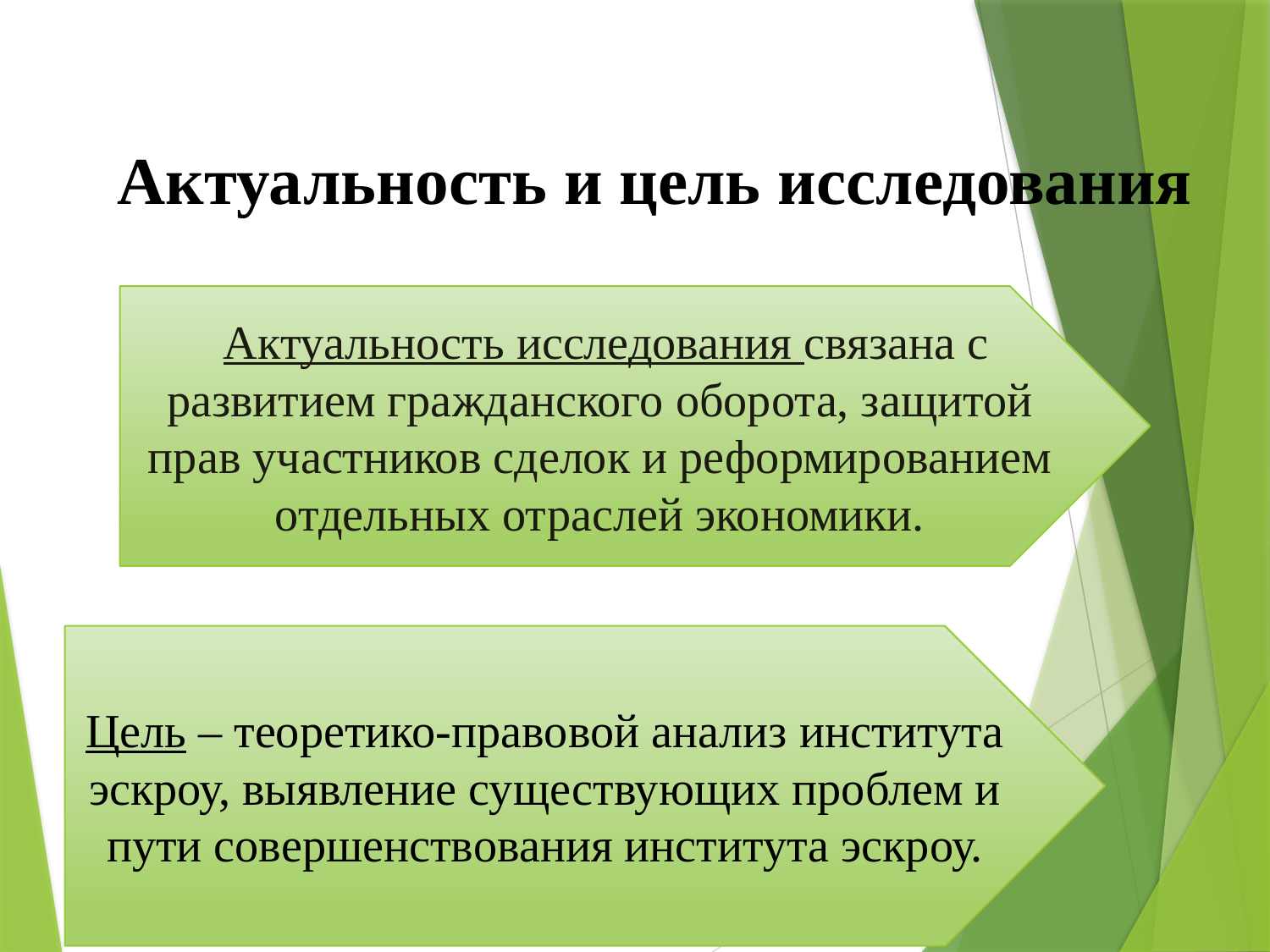

Актуальность и цель исследования
 Актуальность исследования связана с развитием гражданского оборота, защитой прав участников сделок и реформированием отдельных отраслей экономики.
Цель ‒ теоретико-правовой анализ института эскроу, выявление существующих проблем и пути совершенствования института эскроу.